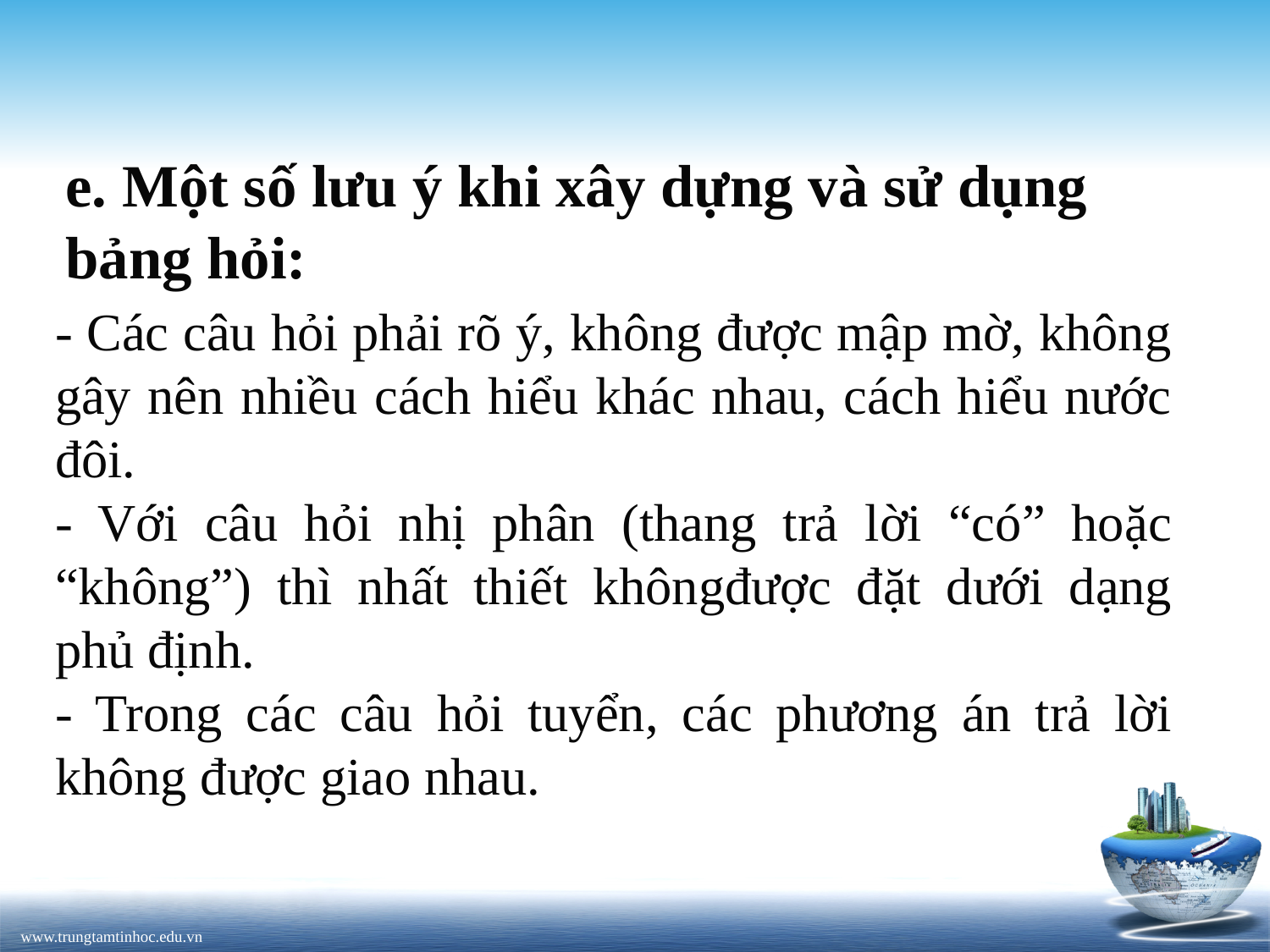

# e. Một số lưu ý khi xây dựng và sử dụng bảng hỏi:
- Các câu hỏi phải rõ ý, không được mập mờ, không gây nên nhiều cách hiểu khác nhau, cách hiểu nước đôi.
- Với câu hỏi nhị phân (thang trả lời “có” hoặc “không”) thì nhất thiết khôngđược đặt dưới dạng phủ định.
- Trong các câu hỏi tuyển, các phương án trả lời không được giao nhau.